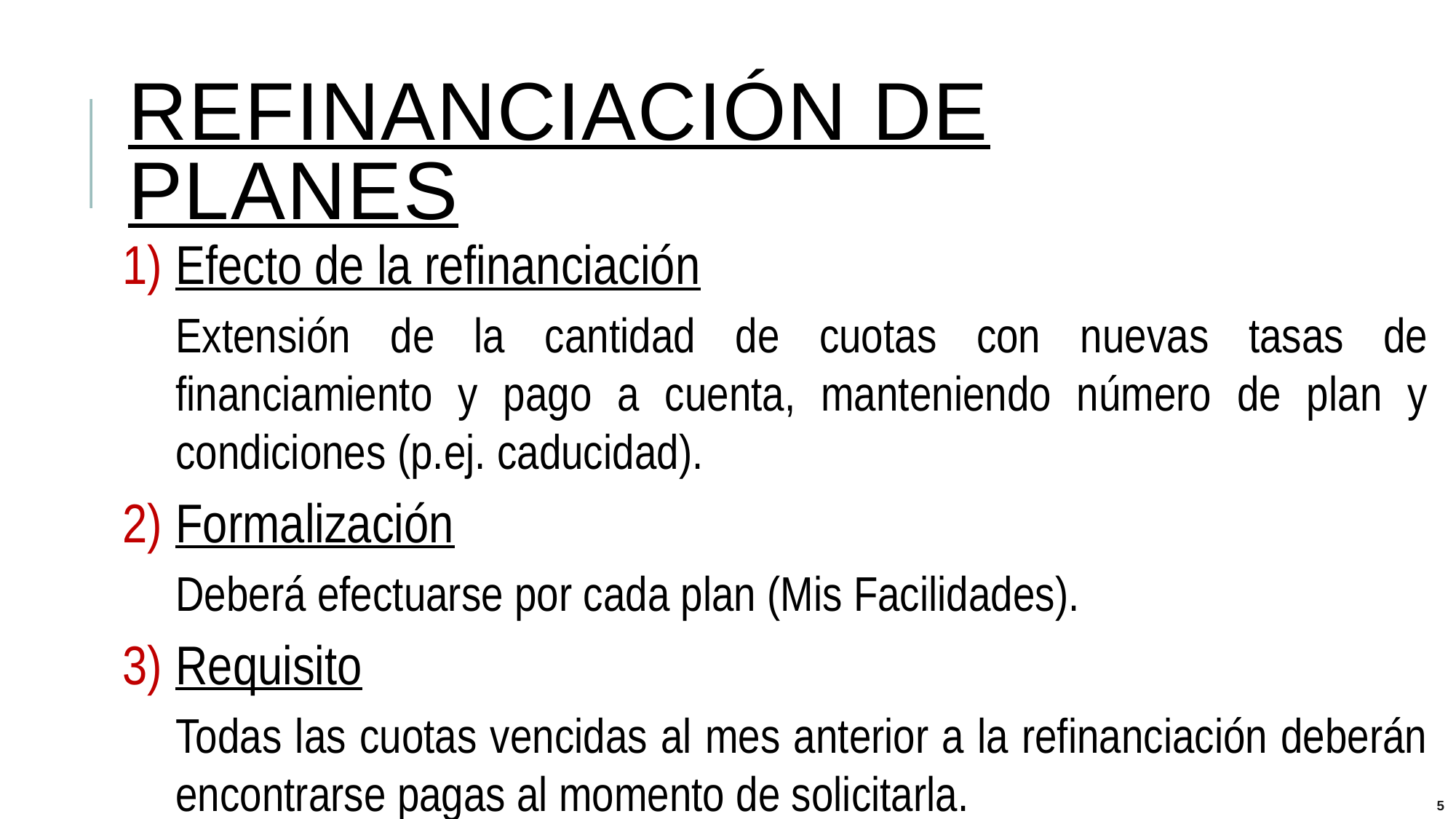

# REFINANCIACIÓN DE PLANES
Efecto de la refinanciación
	Extensión de la cantidad de cuotas con nuevas tasas de financiamiento y pago a cuenta, manteniendo número de plan y condiciones (p.ej. caducidad).
Formalización
Deberá efectuarse por cada plan (Mis Facilidades).
Requisito
Todas las cuotas vencidas al mes anterior a la refinanciación deberán encontrarse pagas al momento de solicitarla.
5